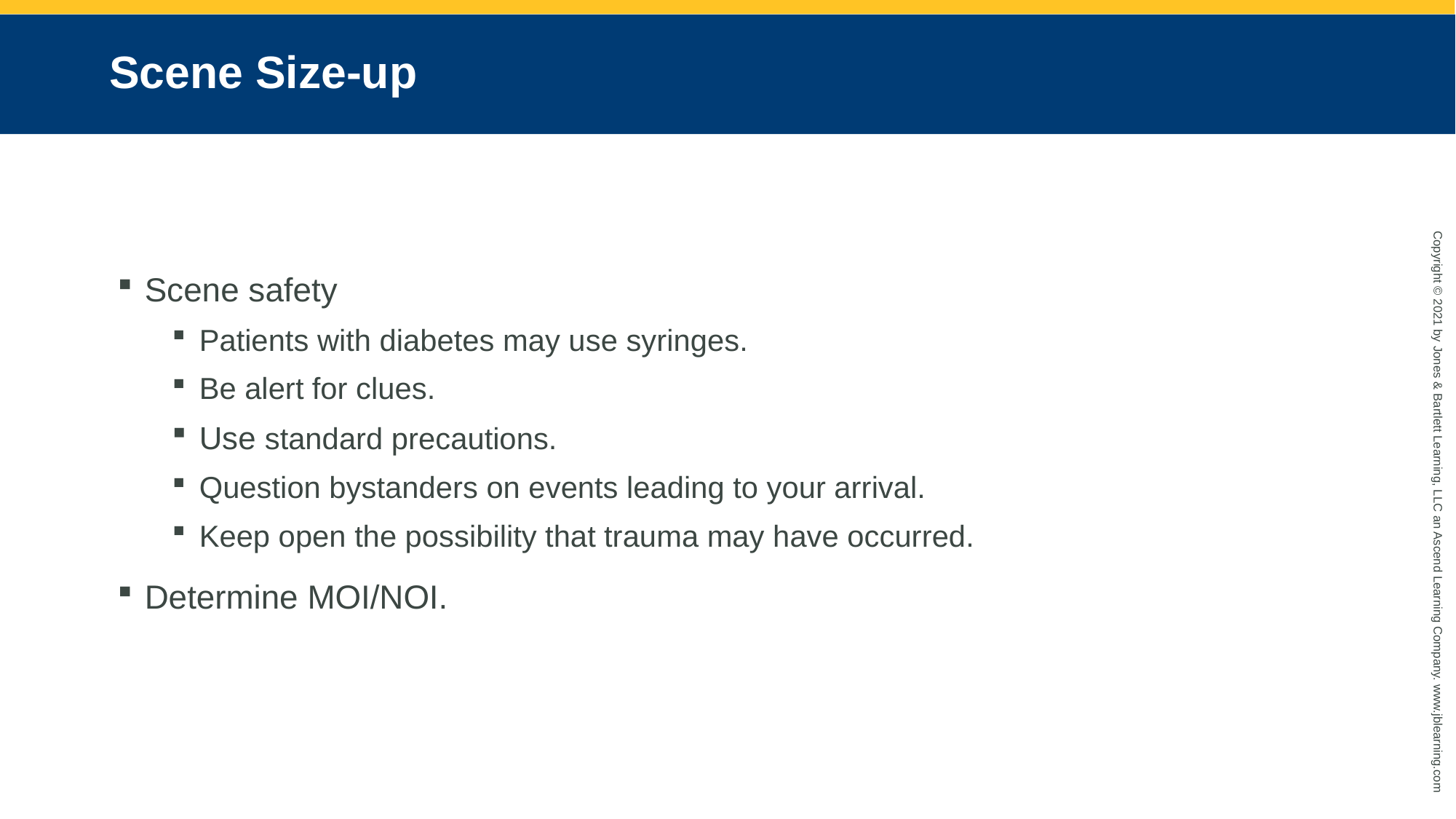

# Scene Size-up
Scene safety
Patients with diabetes may use syringes.
Be alert for clues.
Use standard precautions.
Question bystanders on events leading to your arrival.
Keep open the possibility that trauma may have occurred.
Determine MOI/NOI.